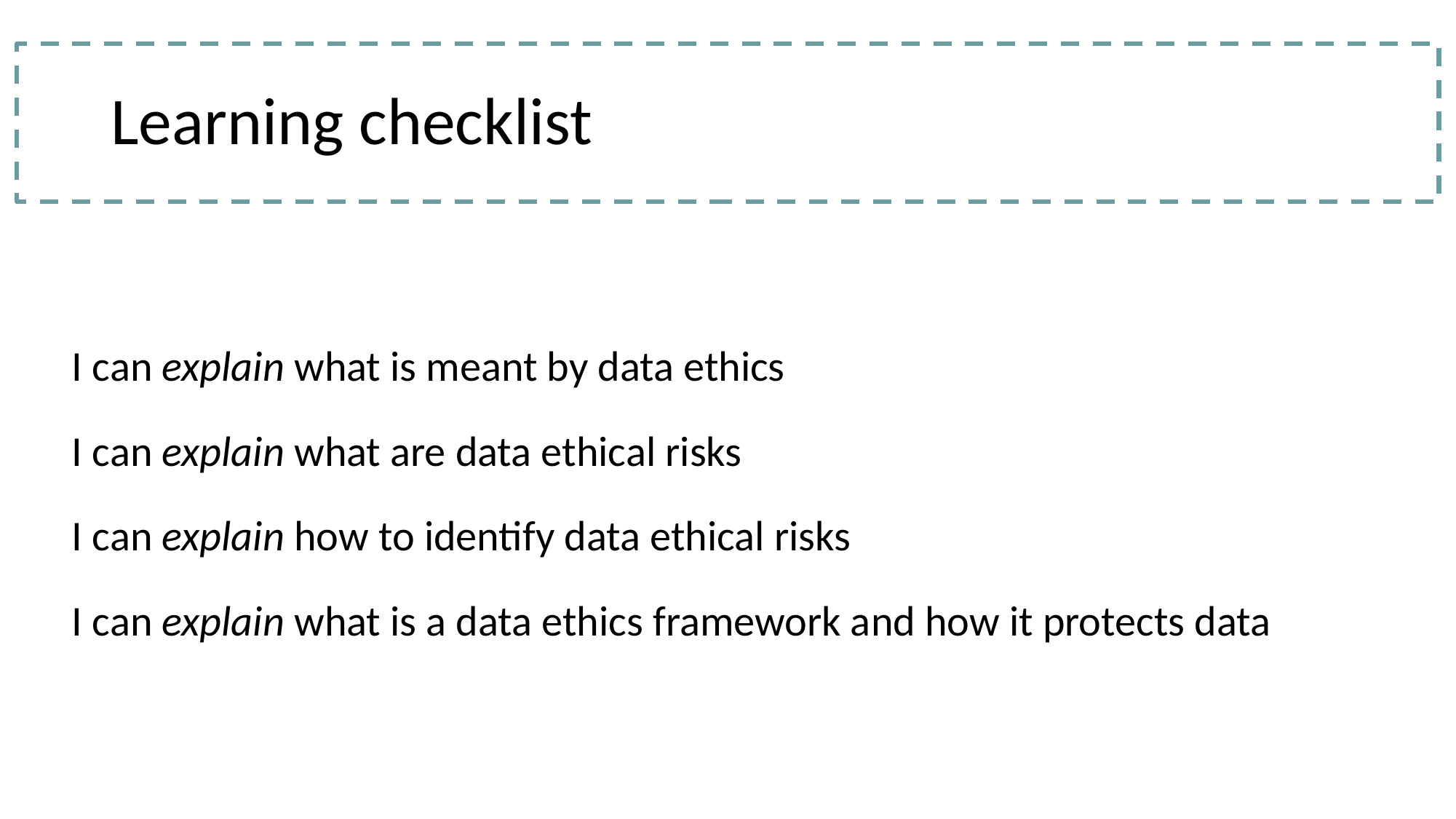

# Learning checklist
| I can explain what is meant by data ethics I can explain what are data ethical risks I can explain how to identify data ethical risks I can explain what is a data ethics framework and how it protects data |
| --- |